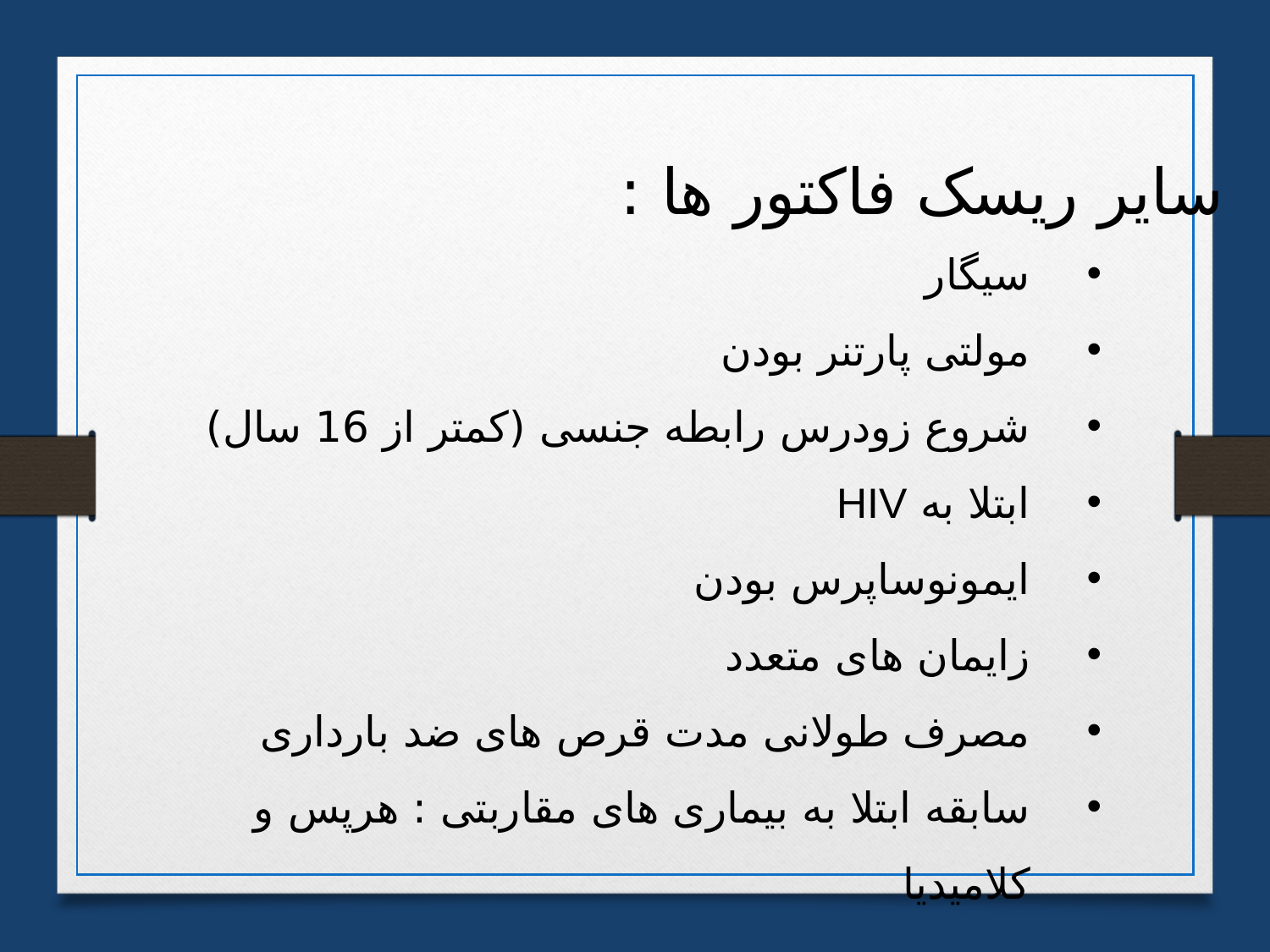

سایر ریسک فاکتور ها :
سیگار
مولتی پارتنر بودن
شروع زودرس رابطه جنسی (کمتر از 16 سال)
ابتلا به HIV
ایمونوساپرس بودن
زایمان های متعدد
مصرف طولانی مدت قرص های ضد بارداری
سابقه ابتلا به بیماری های مقاربتی : هرپس و کلامیدیا